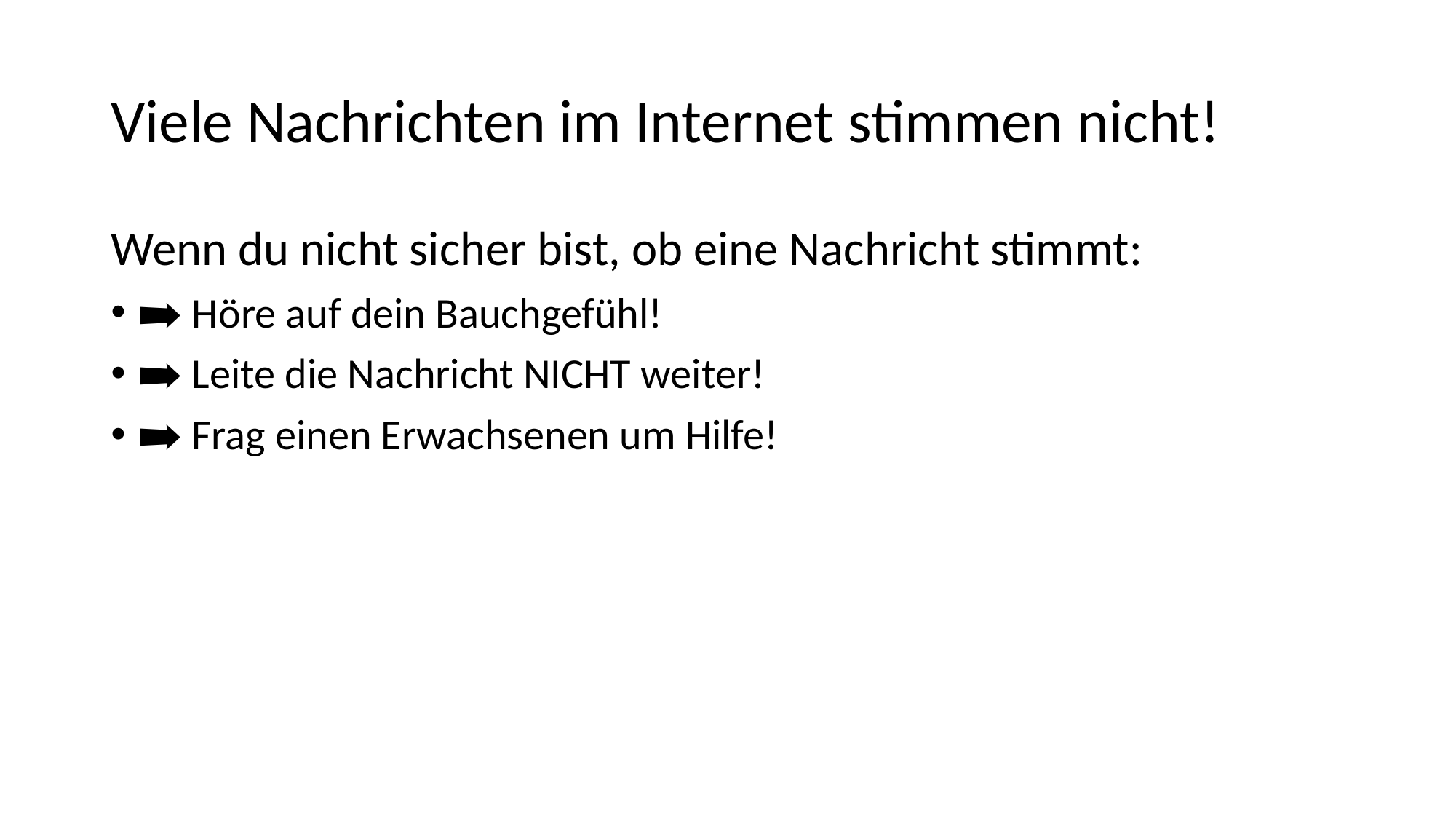

# Viele Nachrichten im Internet stimmen nicht!
Wenn du nicht sicher bist, ob eine Nachricht stimmt:
➡️ Höre auf dein Bauchgefühl!
➡️ Leite die Nachricht NICHT weiter!
➡️ Frag einen Erwachsenen um Hilfe!